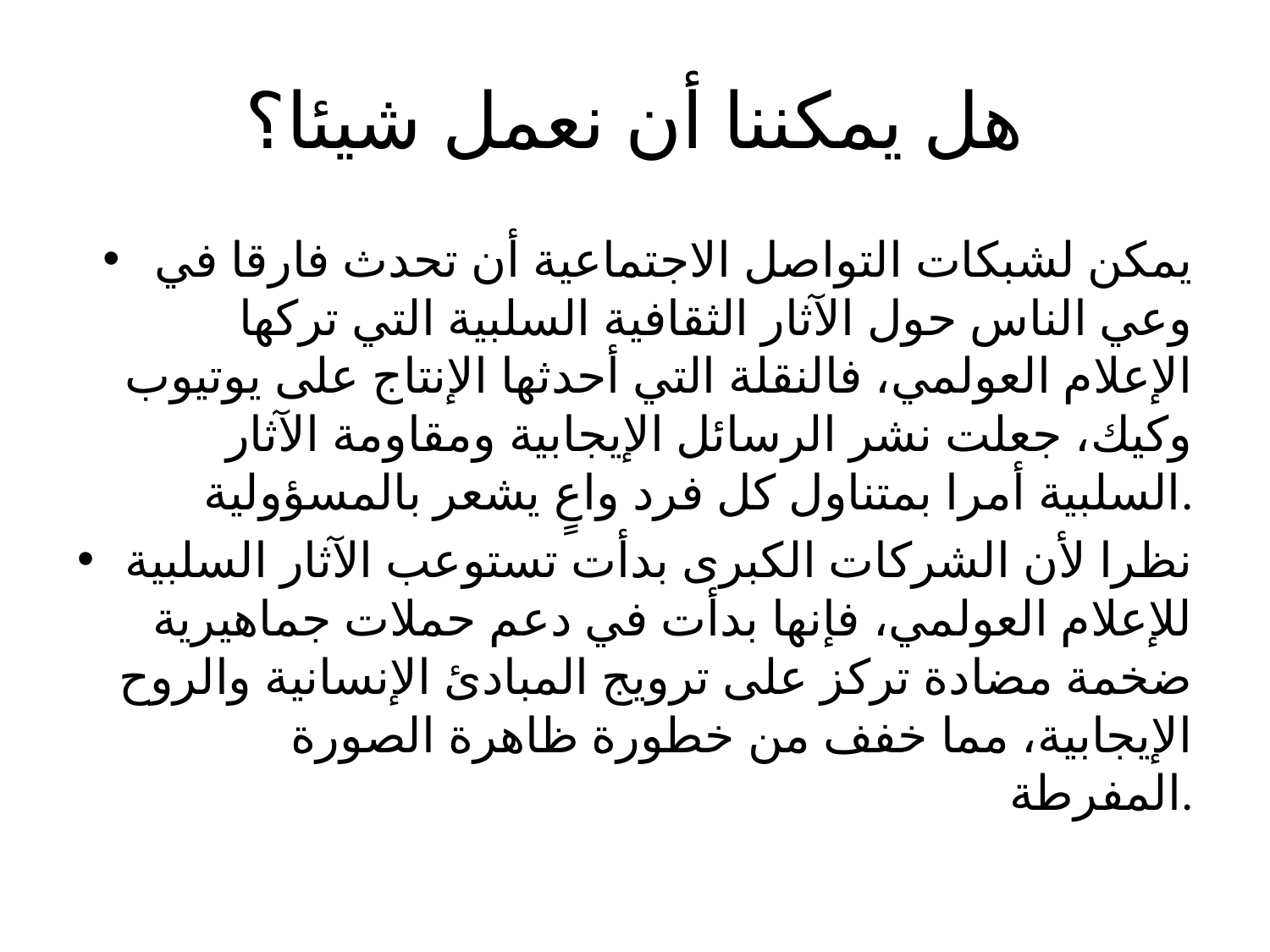

# هل يمكننا أن نعمل شيئا؟
يمكن لشبكات التواصل الاجتماعية أن تحدث فارقا في وعي الناس حول الآثار الثقافية السلبية التي تركها الإعلام العولمي، فالنقلة التي أحدثها الإنتاج على يوتيوب وكيك، جعلت نشر الرسائل الإيجابية ومقاومة الآثار السلبية أمرا بمتناول كل فرد واعٍ يشعر بالمسؤولية.
نظرا لأن الشركات الكبرى بدأت تستوعب الآثار السلبية للإعلام العولمي، فإنها بدأت في دعم حملات جماهيرية ضخمة مضادة تركز على ترويج المبادئ الإنسانية والروح الإيجابية، مما خفف من خطورة ظاهرة الصورة المفرطة.